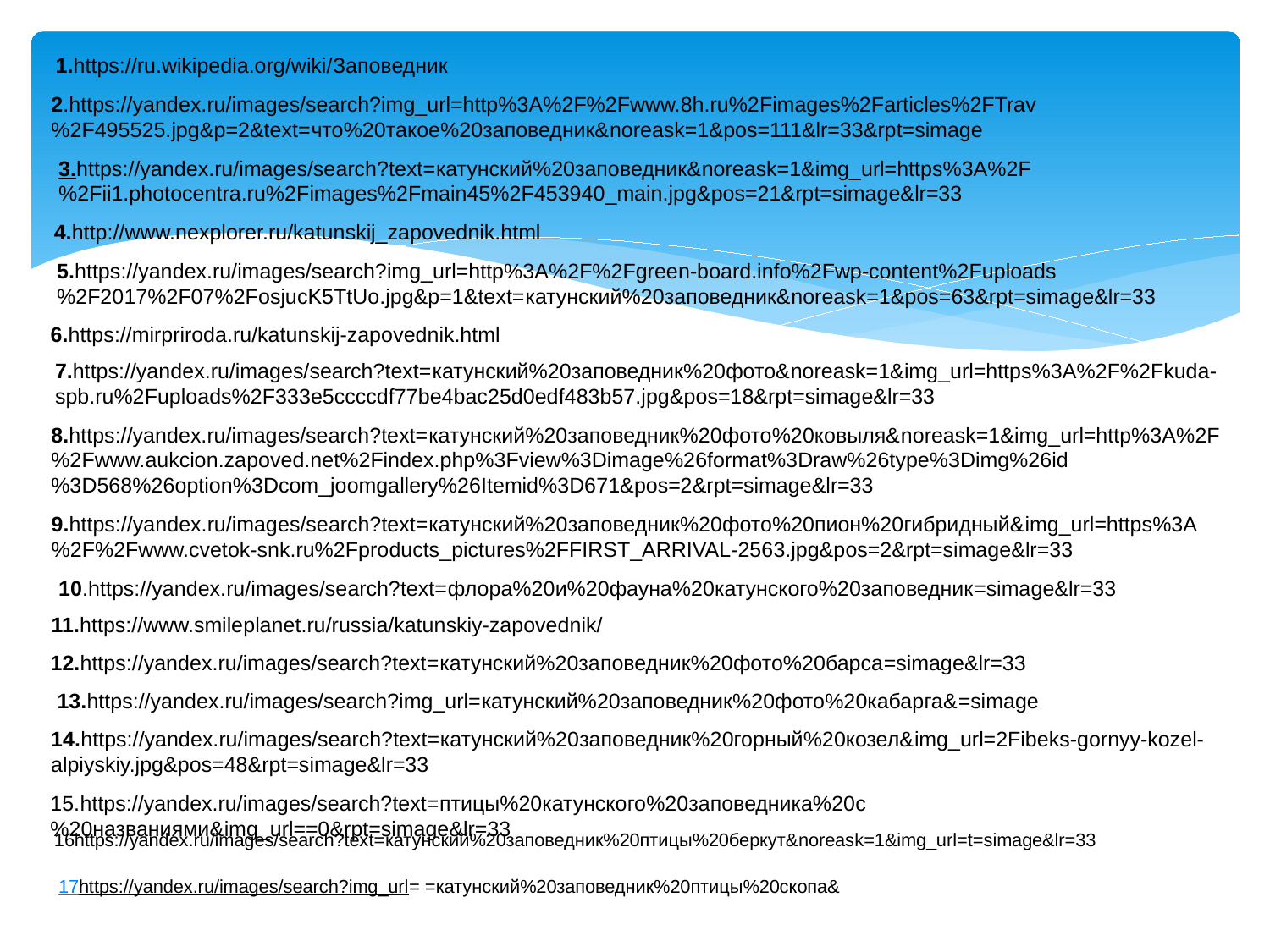

1.https://ru.wikipedia.org/wiki/Заповедник
2.https://yandex.ru/images/search?img_url=http%3A%2F%2Fwww.8h.ru%2Fimages%2Farticles%2FTrav%2F495525.jpg&p=2&text=что%20такое%20заповедник&noreask=1&pos=111&lr=33&rpt=simage
3.https://yandex.ru/images/search?text=катунский%20заповедник&noreask=1&img_url=https%3A%2F%2Fii1.photocentra.ru%2Fimages%2Fmain45%2F453940_main.jpg&pos=21&rpt=simage&lr=33
4.http://www.nexplorer.ru/katunskij_zapovednik.html
5.https://yandex.ru/images/search?img_url=http%3A%2F%2Fgreen-board.info%2Fwp-content%2Fuploads%2F2017%2F07%2FosjucK5TtUo.jpg&p=1&text=катунский%20заповедник&noreask=1&pos=63&rpt=simage&lr=33
6.https://mirpriroda.ru/katunskij-zapovednik.html
7.https://yandex.ru/images/search?text=катунский%20заповедник%20фото&noreask=1&img_url=https%3A%2F%2Fkuda-spb.ru%2Fuploads%2F333e5ccccdf77be4bac25d0edf483b57.jpg&pos=18&rpt=simage&lr=33
8.https://yandex.ru/images/search?text=катунский%20заповедник%20фото%20ковыля&noreask=1&img_url=http%3A%2F%2Fwww.aukcion.zapoved.net%2Findex.php%3Fview%3Dimage%26format%3Draw%26type%3Dimg%26id%3D568%26option%3Dcom_joomgallery%26Itemid%3D671&pos=2&rpt=simage&lr=33
9.https://yandex.ru/images/search?text=катунский%20заповедник%20фото%20пион%20гибридный&img_url=https%3A%2F%2Fwww.cvetok-snk.ru%2Fproducts_pictures%2FFIRST_ARRIVAL-2563.jpg&pos=2&rpt=simage&lr=33
10.https://yandex.ru/images/search?text=флора%20и%20фауна%20катунского%20заповедник=simage&lr=33
11.https://www.smileplanet.ru/russia/katunskiy-zapovednik/
12.https://yandex.ru/images/search?text=катунский%20заповедник%20фото%20барса=simage&lr=33
13.https://yandex.ru/images/search?img_url=катунский%20заповедник%20фото%20кабарга&=simage
14.https://yandex.ru/images/search?text=катунский%20заповедник%20горный%20козел&img_url=2Fibeks-gornyy-kozel-alpiyskiy.jpg&pos=48&rpt=simage&lr=33
15.https://yandex.ru/images/search?text=птицы%20катунского%20заповедника%20с%20названиями&img_url==0&rpt=simage&lr=33
16https://yandex.ru/images/search?text=катунский%20заповедник%20птицы%20беркут&noreask=1&img_url=t=simage&lr=33
17https://yandex.ru/images/search?img_url= =катунский%20заповедник%20птицы%20скопа&